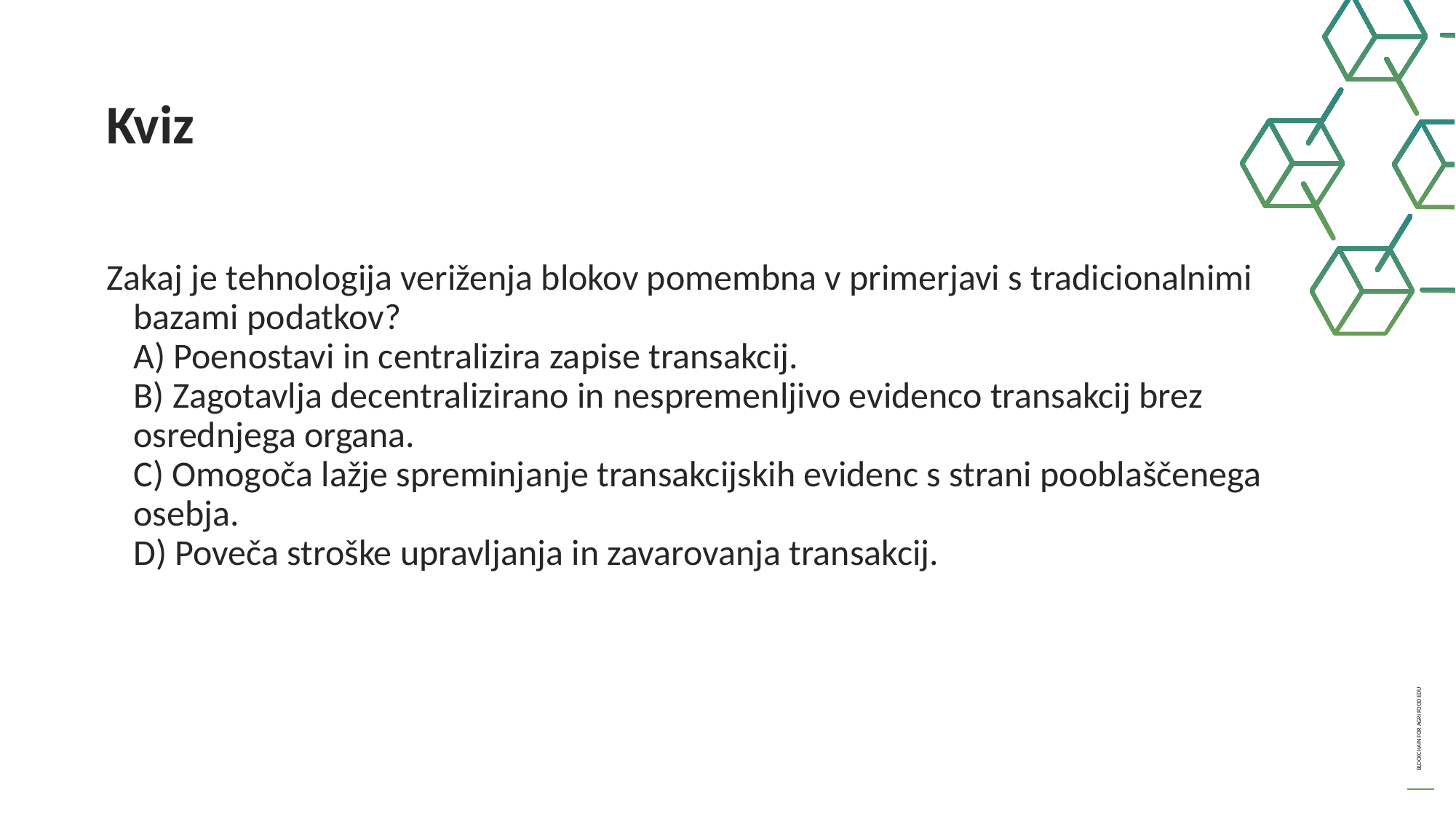

Kviz
Zakaj je tehnologija veriženja blokov pomembna v primerjavi s tradicionalnimi bazami podatkov?
A) Poenostavi in centralizira zapise transakcij.
B) Zagotavlja decentralizirano in nespremenljivo evidenco transakcij brez osrednjega organa.
C) Omogoča lažje spreminjanje transakcijskih evidenc s strani pooblaščenega osebja.
D) Poveča stroške upravljanja in zavarovanja transakcij.